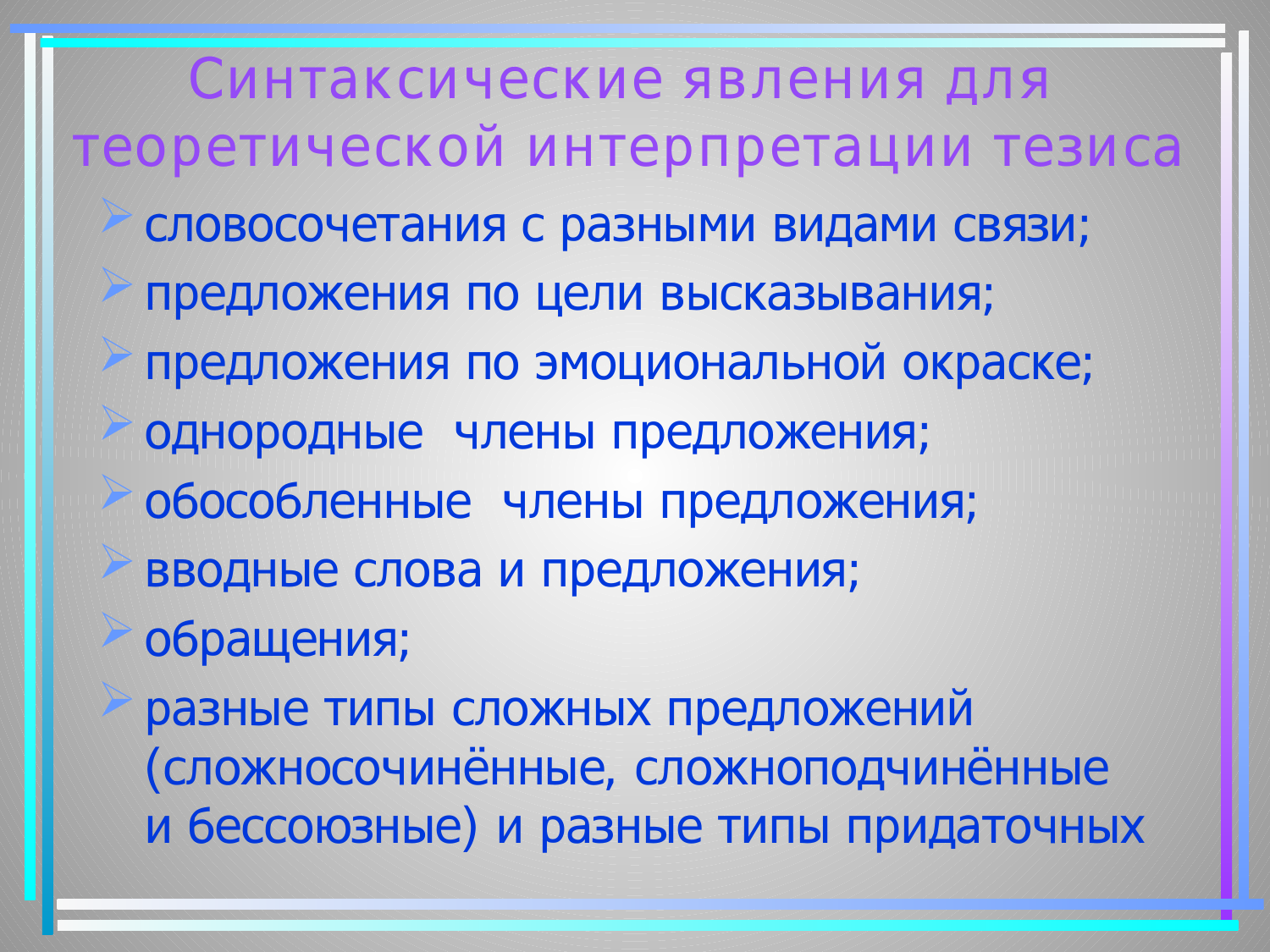

Синтаксические явления для
теоретической интерпретации тезиса
словосочетания с разными видами связи;
предложения по цели высказывания;
предложения по эмоциональной окраске;
однородные  члены предложения;
обособленные  члены предложения;
вводные слова и предложения;
обращения;
разные типы сложных предложений (сложносочинённые, сложноподчинённые и бессоюзные) и разные типы придаточных